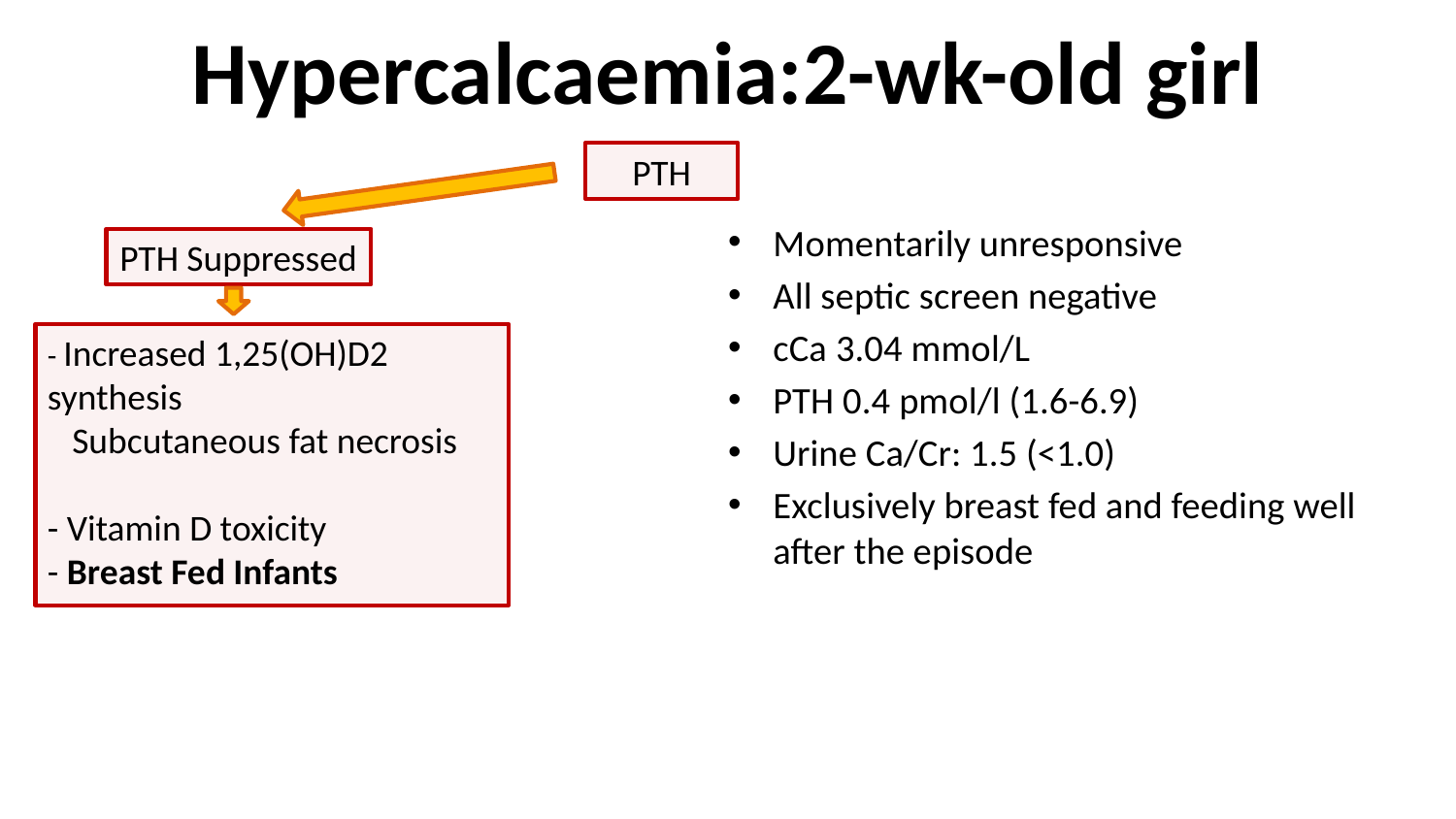

# Hypercalcaemia:2-wk-old girl

PTH
Momentarily unresponsive
All septic screen negative
cCa 3.04 mmol/L
PTH 0.4 pmol/l (1.6-6.9)
Urine Ca/Cr: 1.5 (<1.0)
Exclusively breast fed and feeding well after the episode

PTH Suppressed

- Increased 1,25(OH)D2 synthesis
   Subcutaneous fat necrosis

- Vitamin D toxicity
- Breast Fed Infants